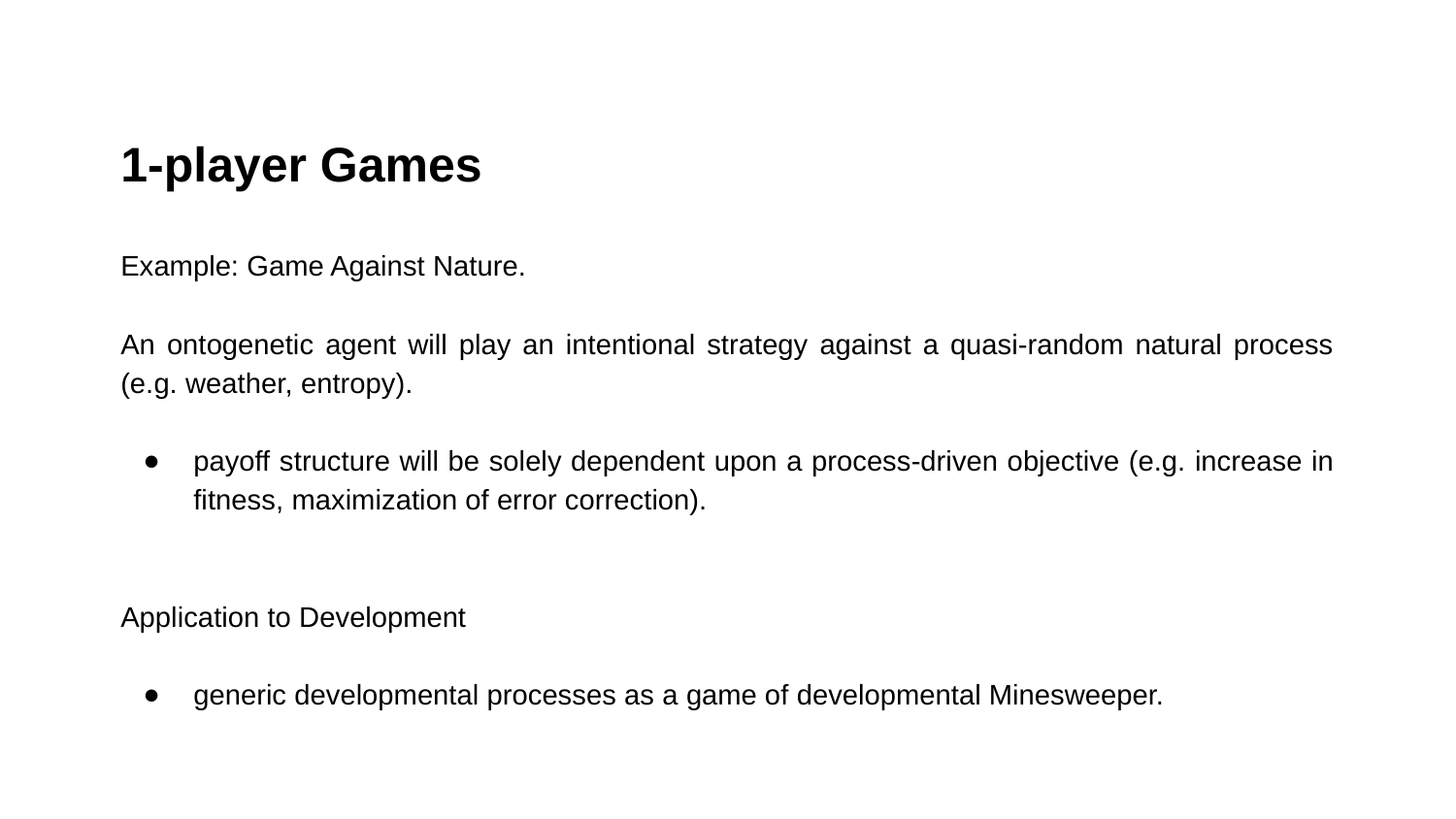

1-player Games
Example: Game Against Nature.

An ontogenetic agent will play an intentional strategy against a quasi-random natural process (e.g. weather, entropy).

payoff structure will be solely dependent upon a process-driven objective (e.g. increase in fitness, maximization of error correction).

Application to Development

generic developmental processes as a game of developmental Minesweeper.